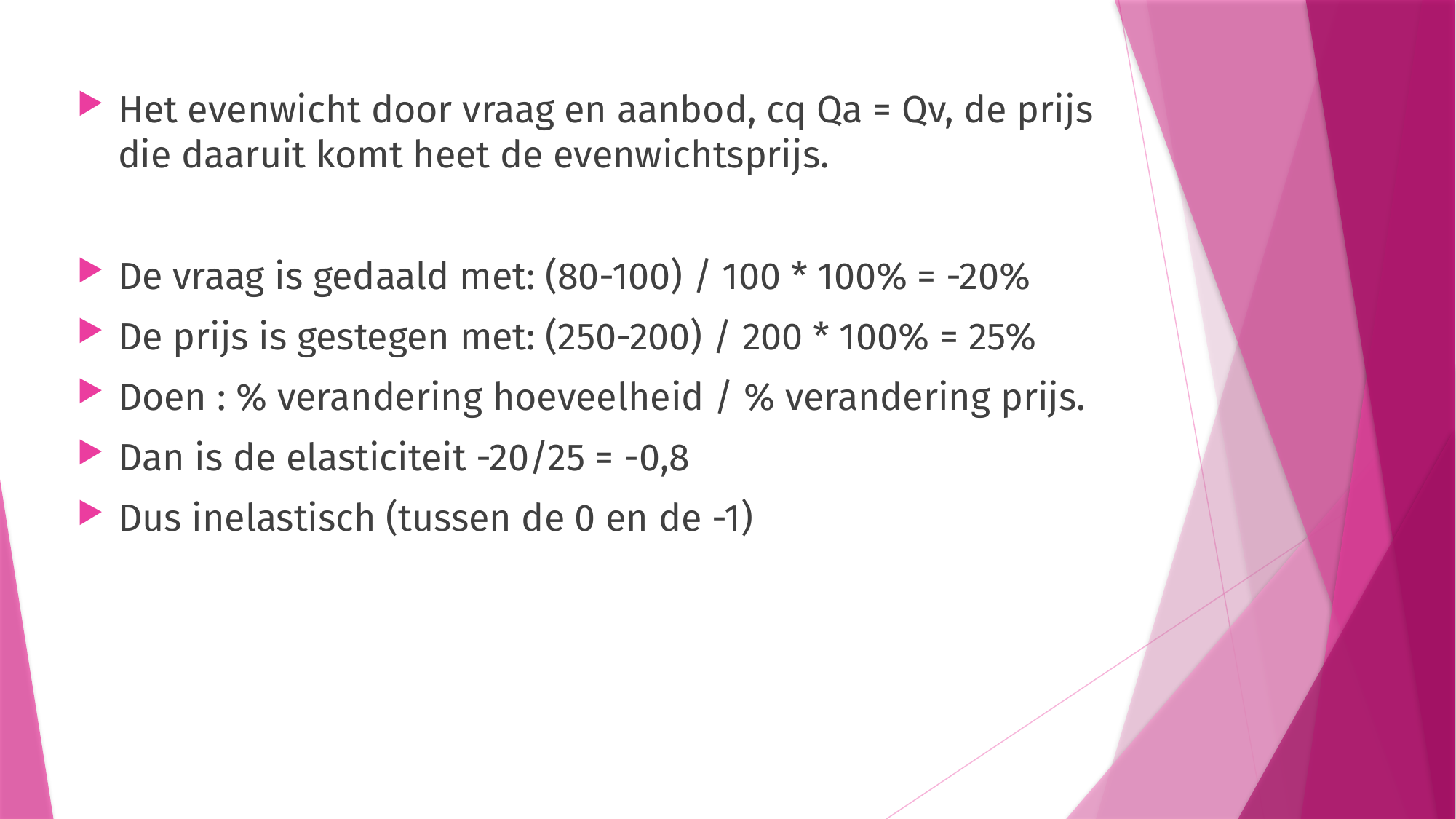

Het evenwicht door vraag en aanbod, cq Qa = Qv, de prijs die daaruit komt heet de evenwichtsprijs.

De vraag is gedaald met: (80-100) / 100 * 100% = -20%
De prijs is gestegen met: (250-200) / 200 * 100% = 25%
Doen : % verandering hoeveelheid / % verandering prijs.
Dan is de elasticiteit -20/25 = -0,8
Dus inelastisch (tussen de 0 en de -1)